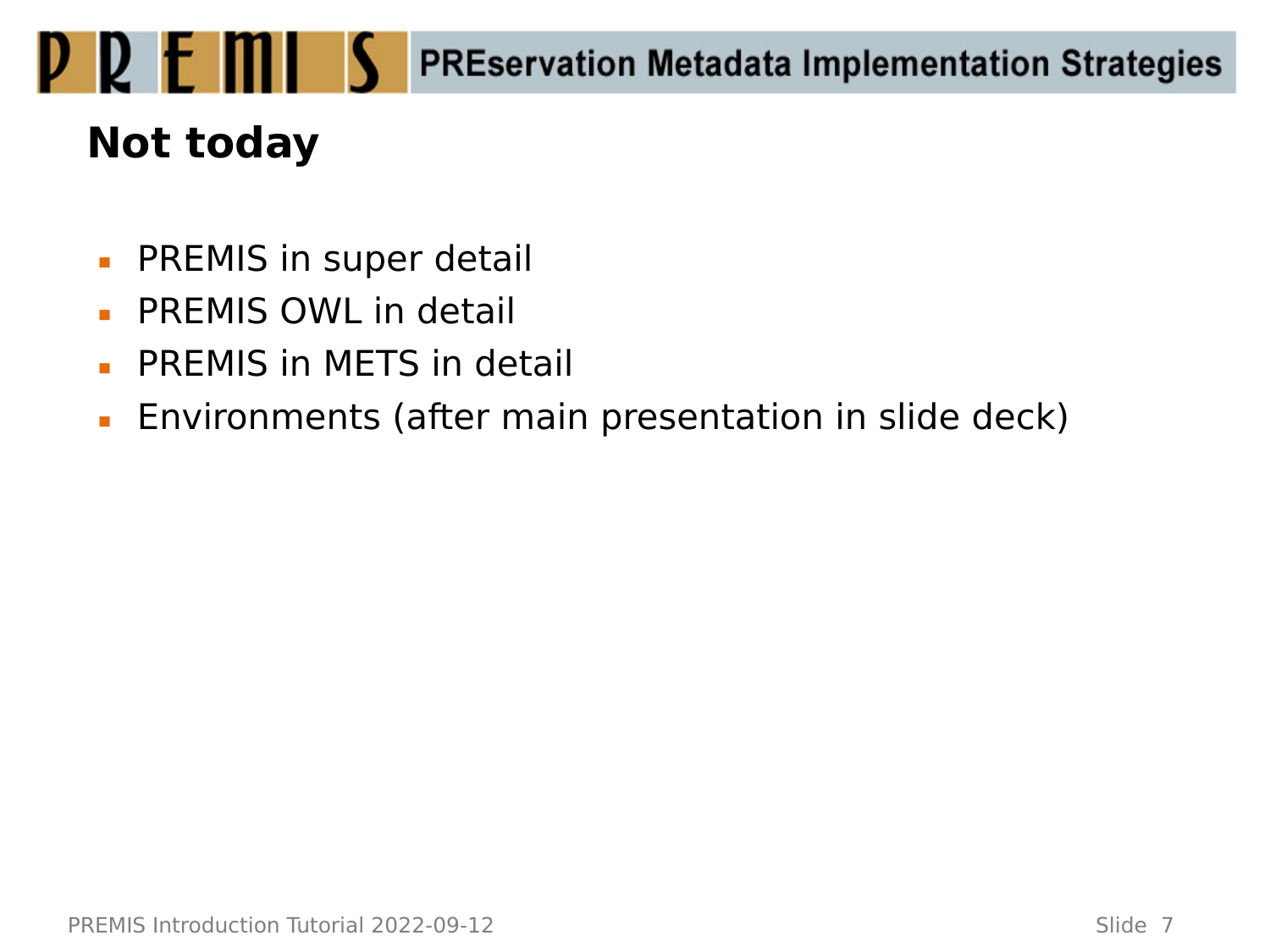

# Not today

PREMIS in super detail
PREMIS OWL in detail
PREMIS in METS in detail
Environments (after main presentation in slide deck)